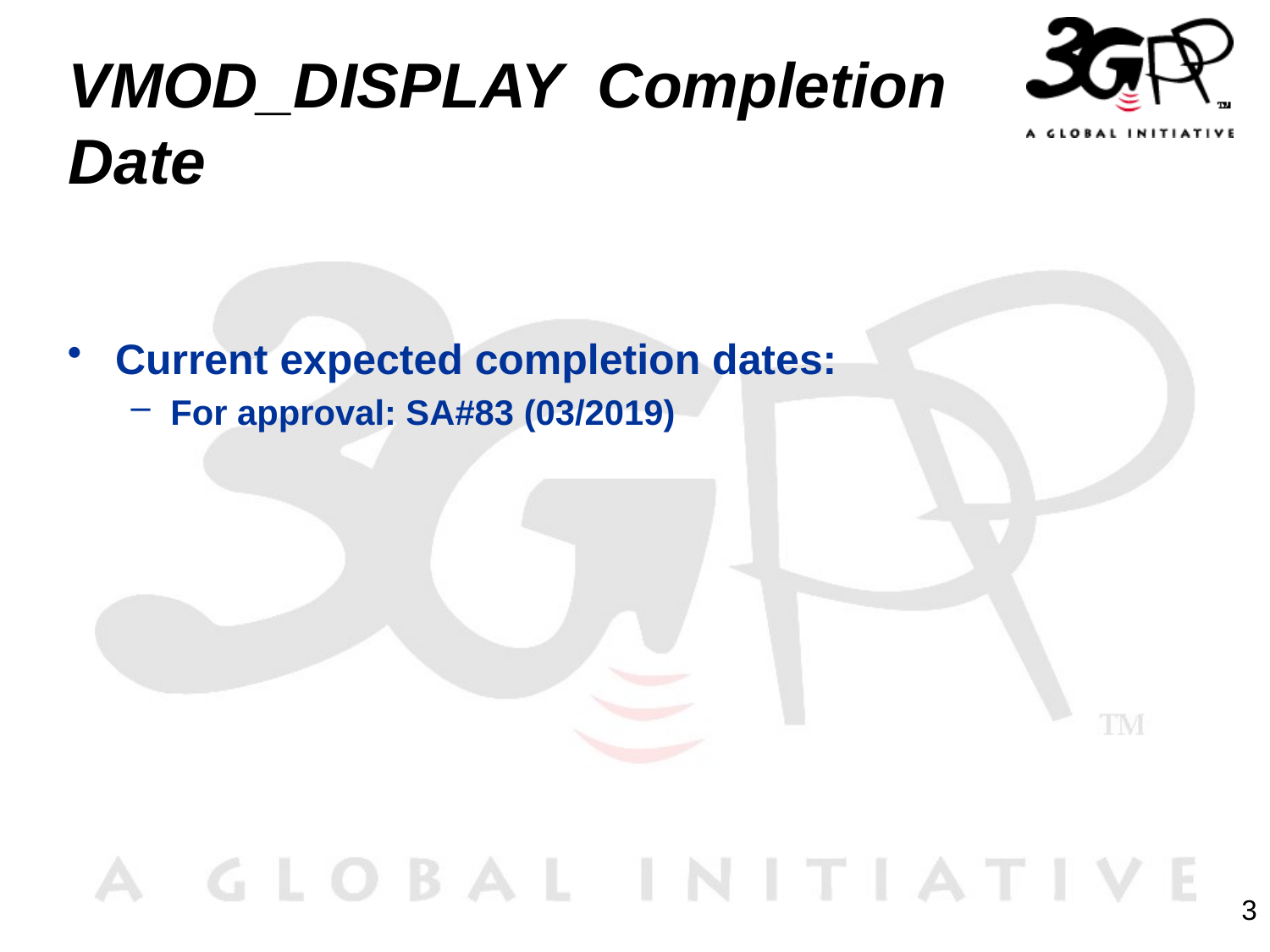

# VMOD_DISPLAY  Completion Date
Current expected completion dates:
For approval: SA#83 (03/2019)

3